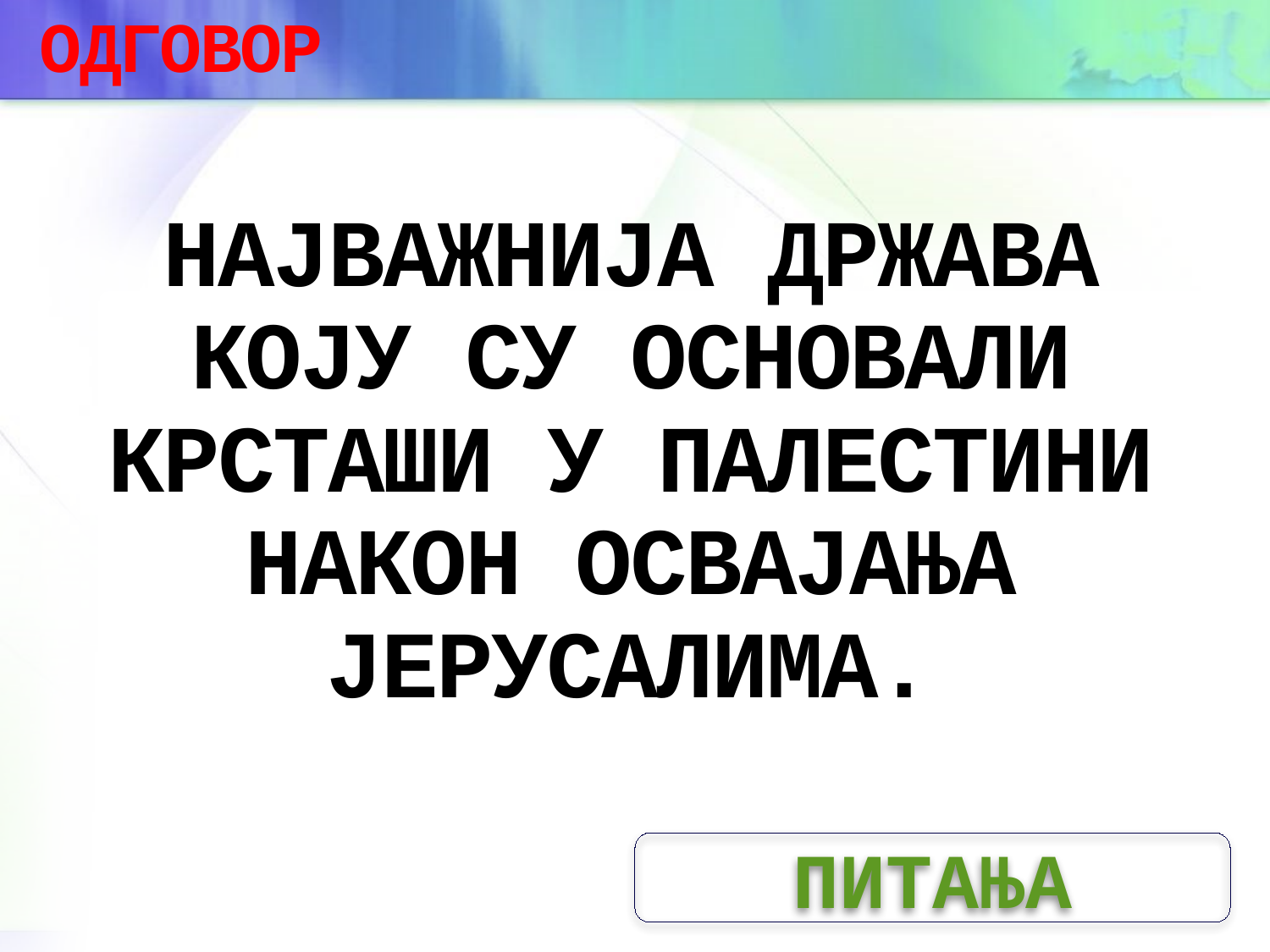

ОДГОВОР
# НАЈВАЖНИЈА ДРЖАВА КОЈУ СУ ОСНОВАЛИ КРСТАШИ У ПАЛЕСТИНИ НАКОН ОСВАЈАЊА ЈЕРУСАЛИМА.
ПИТАЊА